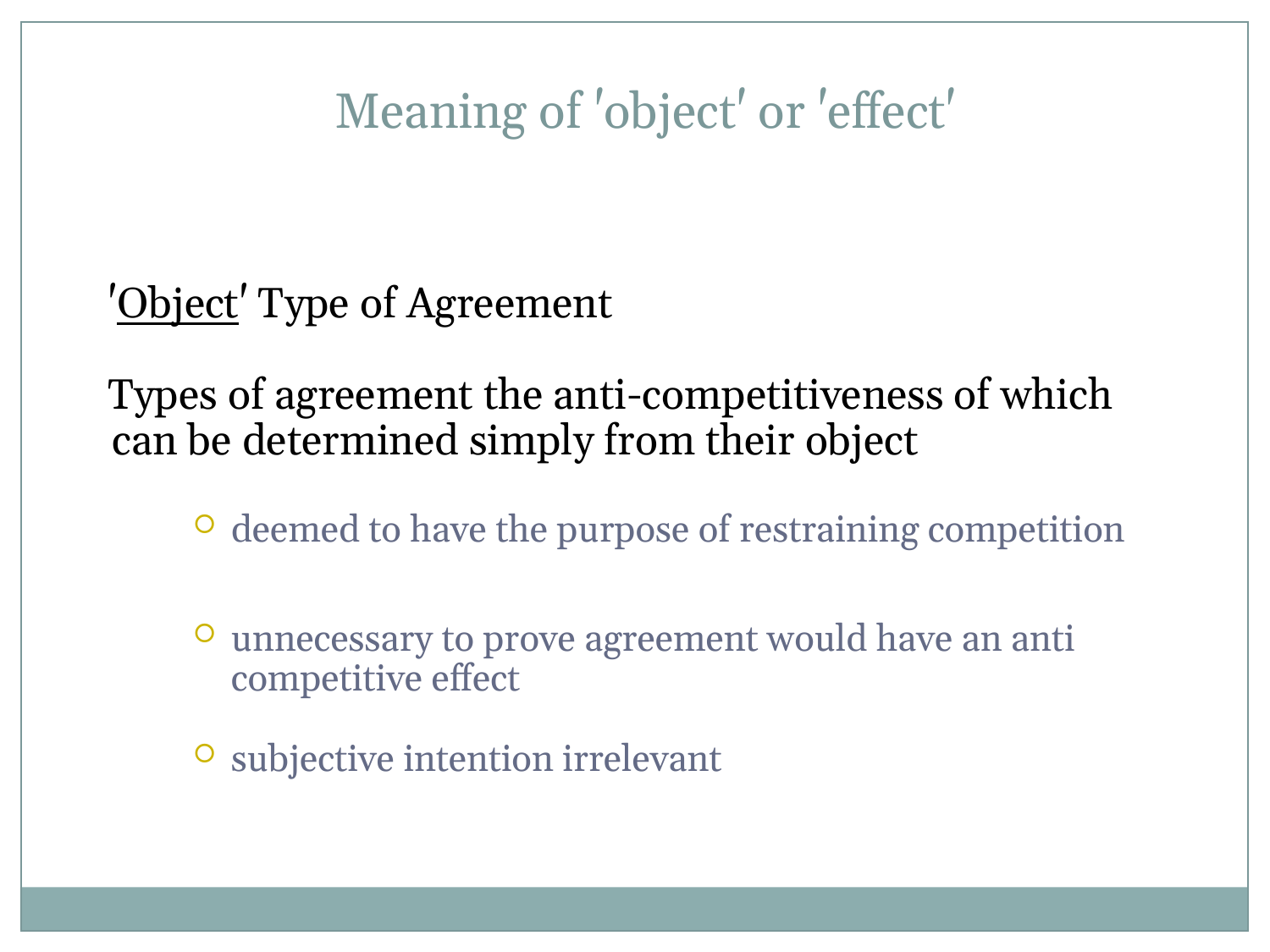

Meaning of 'object' or 'effect'
'Object' Type of Agreement

Types of agreement the anti-competitiveness of which can be determined simply from their object

deemed to have the purpose of restraining competition

unnecessary to prove agreement would have an anti competitive effect

subjective intention irrelevant